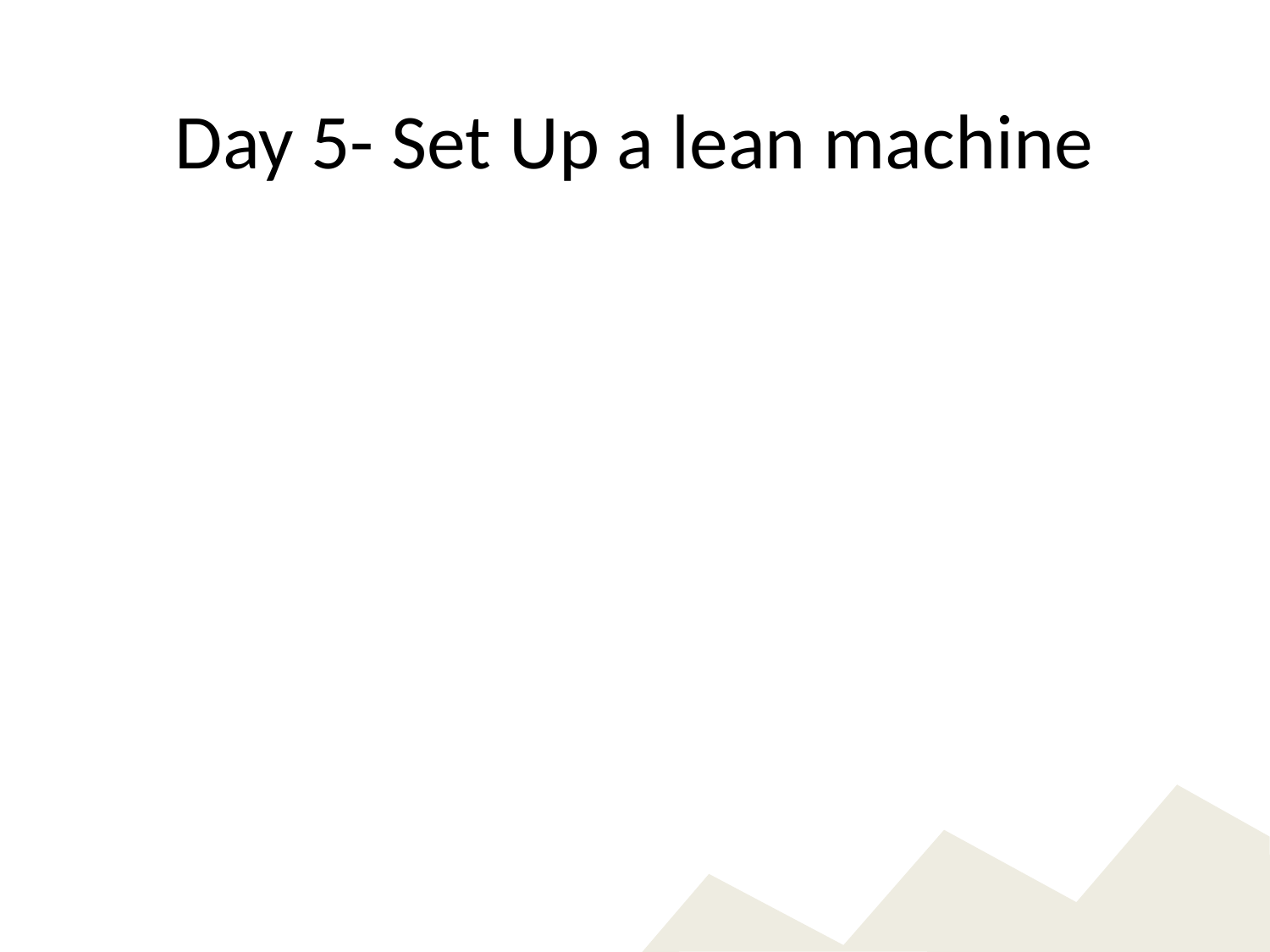

# Day 5- Set Up a lean machine